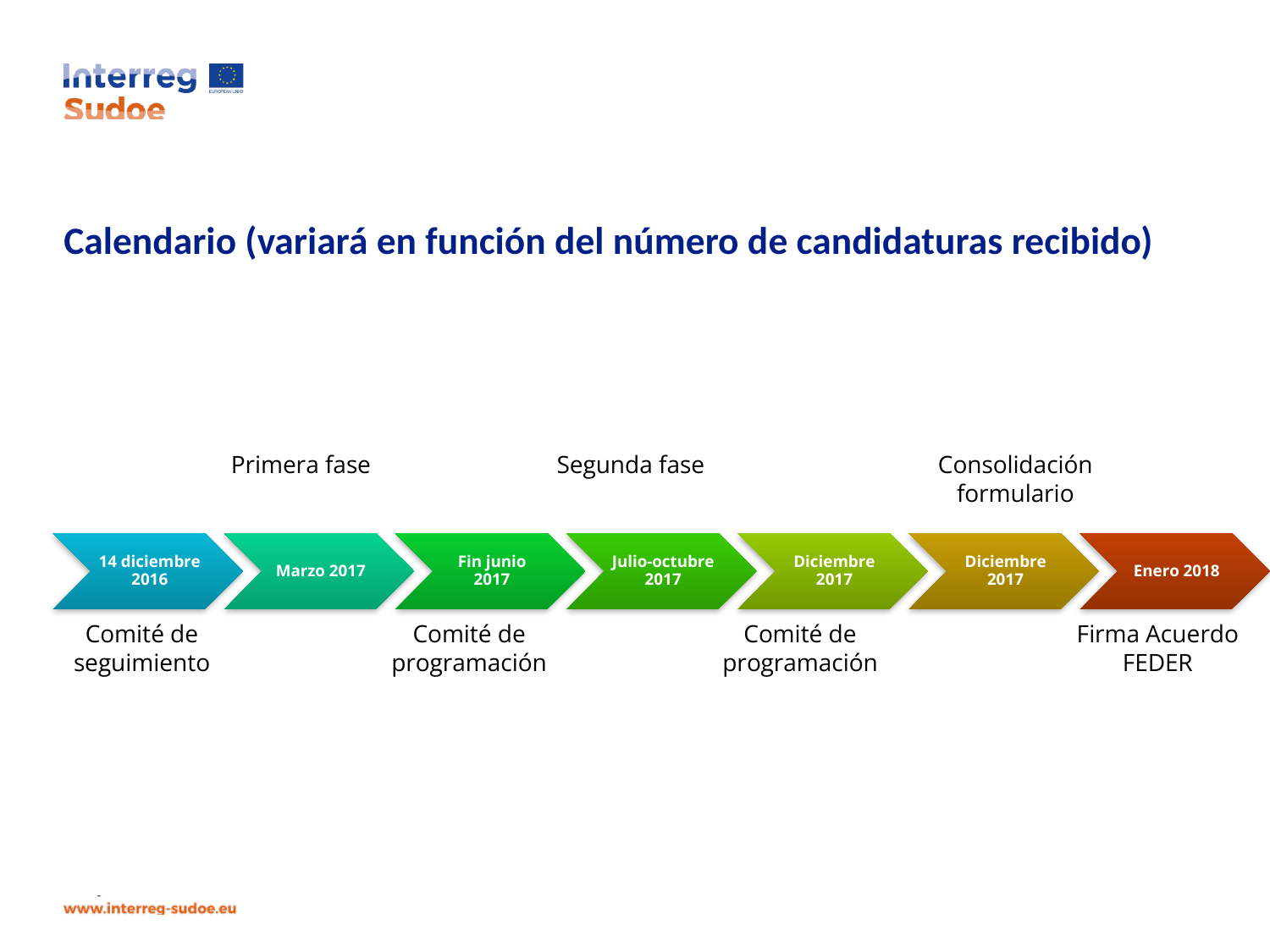

# Calendario (variará en función del número de candidaturas recibido)
14 diciembre 2016
Marzo 2017
Fin junio 2017
Julio-octubre 2017
Diciembre 2017
Diciembre 2017
Enero 2018
Consolidación formulario
Primera fase
Segunda fase
Comité de seguimiento
Comité de programación
Comité de programación
Firma Acuerdo
FEDER